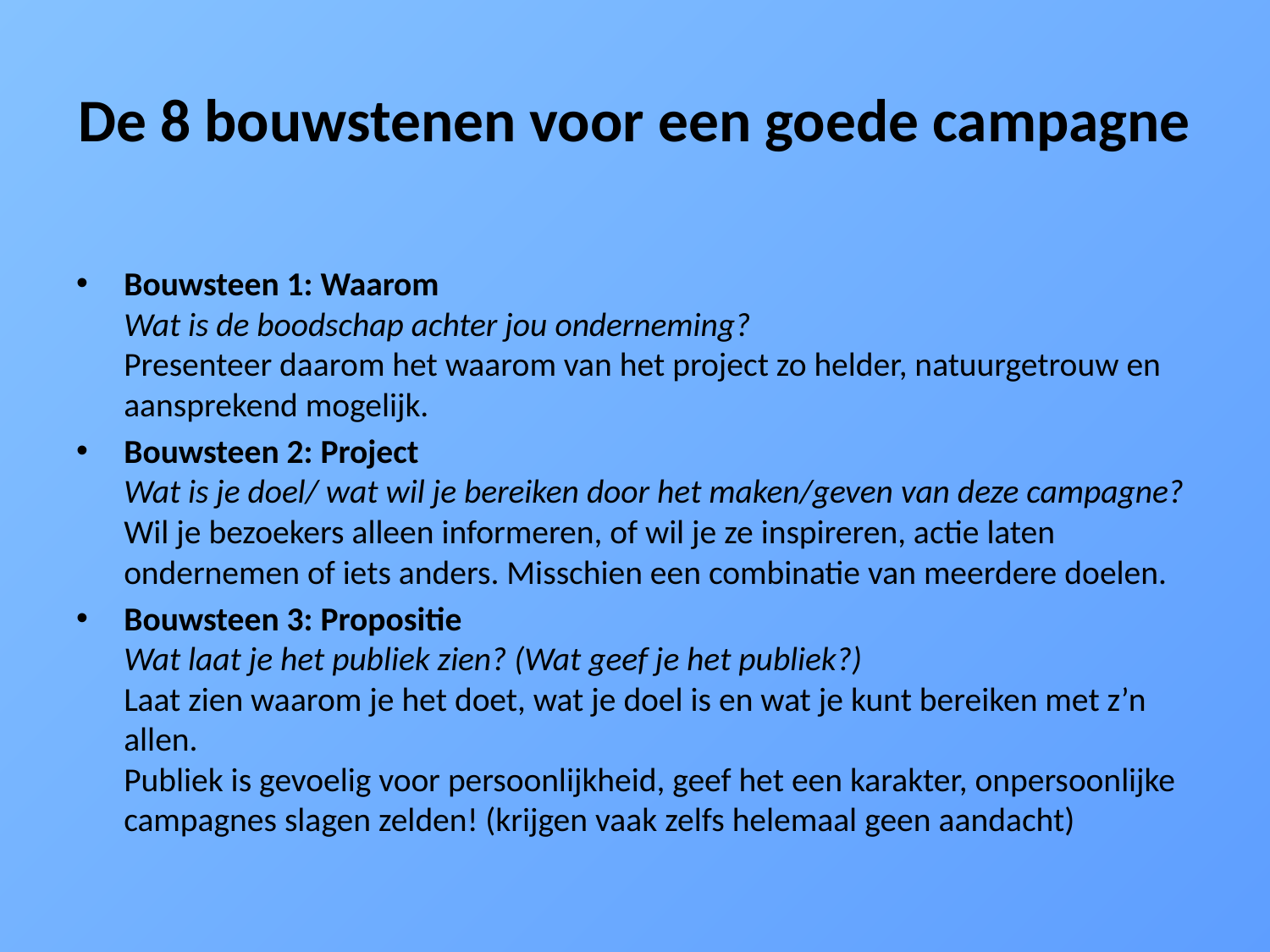

# De 8 bouwstenen voor een goede campagne
Bouwsteen 1: Waarom
Wat is de boodschap achter jou onderneming?
Presenteer daarom het waarom van het project zo helder, natuurgetrouw en aansprekend mogelijk.
Bouwsteen 2: Project
Wat is je doel/ wat wil je bereiken door het maken/geven van deze campagne?
Wil je bezoekers alleen informeren, of wil je ze inspireren, actie laten ondernemen of iets anders. Misschien een combinatie van meerdere doelen.
Bouwsteen 3: Propositie
Wat laat je het publiek zien? (Wat geef je het publiek?)
Laat zien waarom je het doet, wat je doel is en wat je kunt bereiken met z’n allen.
Publiek is gevoelig voor persoonlijkheid, geef het een karakter, onpersoonlijke campagnes slagen zelden! (krijgen vaak zelfs helemaal geen aandacht)